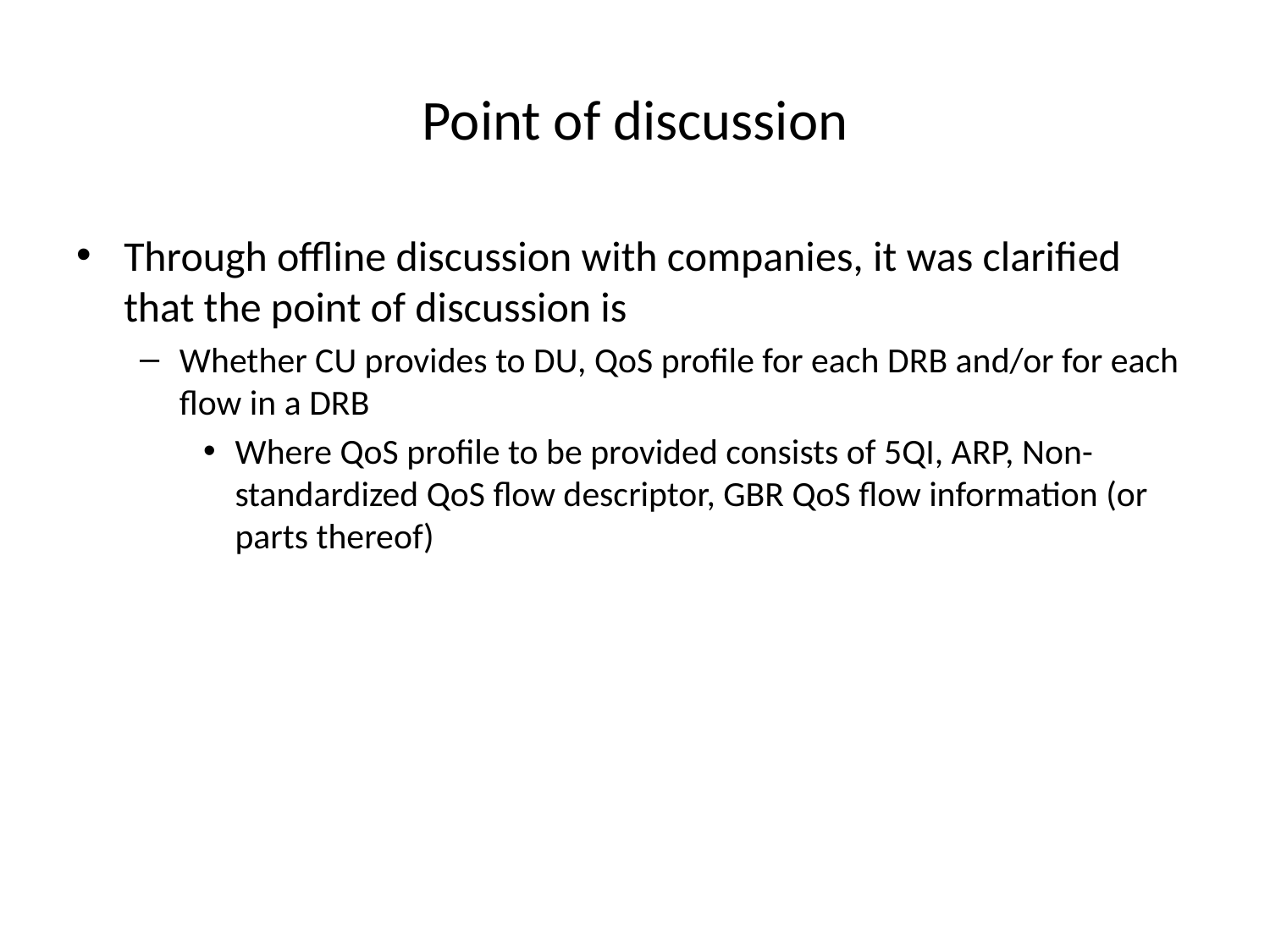

# Point of discussion
Through offline discussion with companies, it was clarified that the point of discussion is
Whether CU provides to DU, QoS profile for each DRB and/or for each flow in a DRB
Where QoS profile to be provided consists of 5QI, ARP, Non-standardized QoS flow descriptor, GBR QoS flow information (or parts thereof)